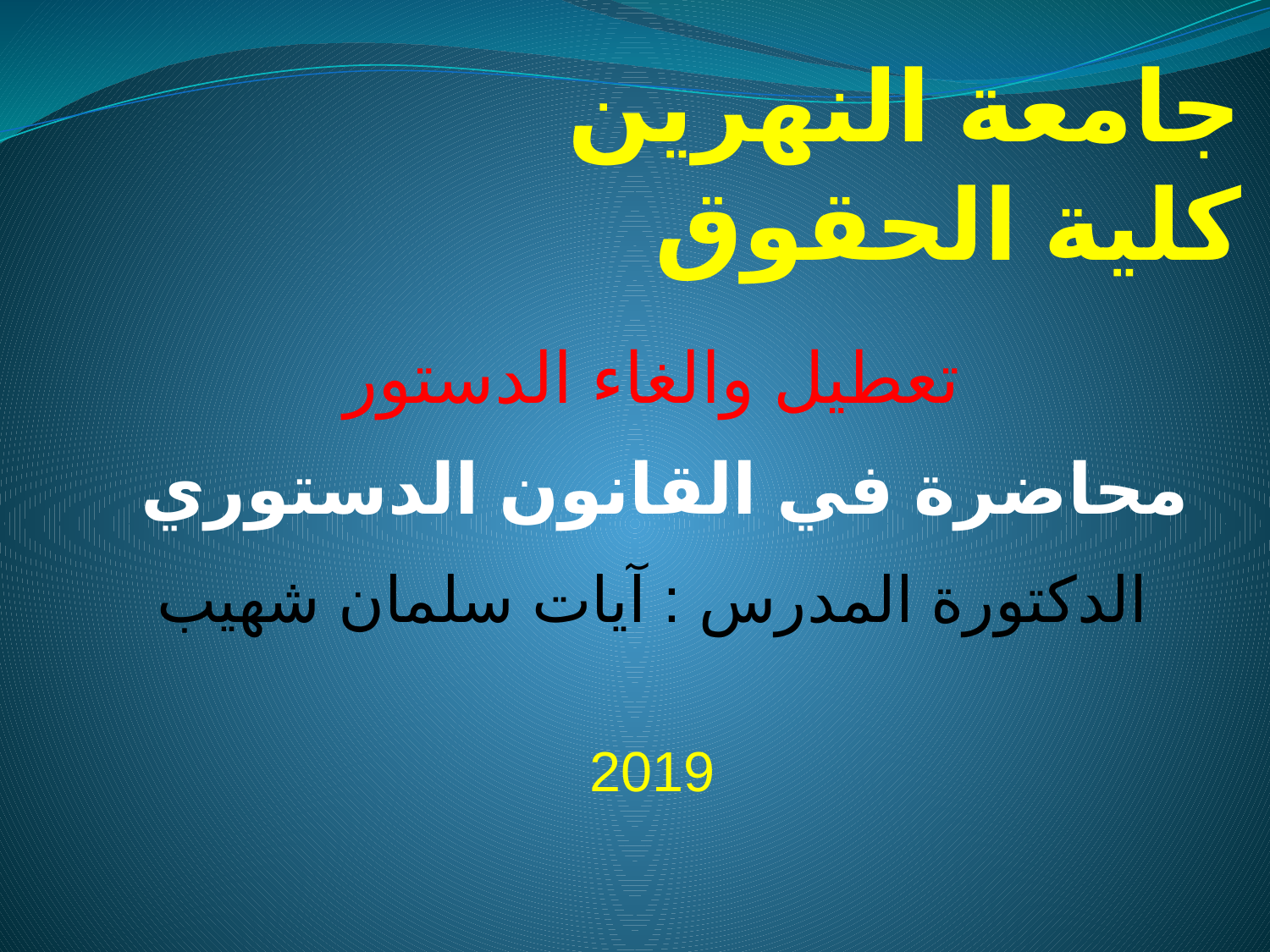

# جامعة النهرين كلية الحقوق
تعطيل والغاء الدستور
محاضرة في القانون الدستوري
الدكتورة المدرس : آيات سلمان شهيب

2019